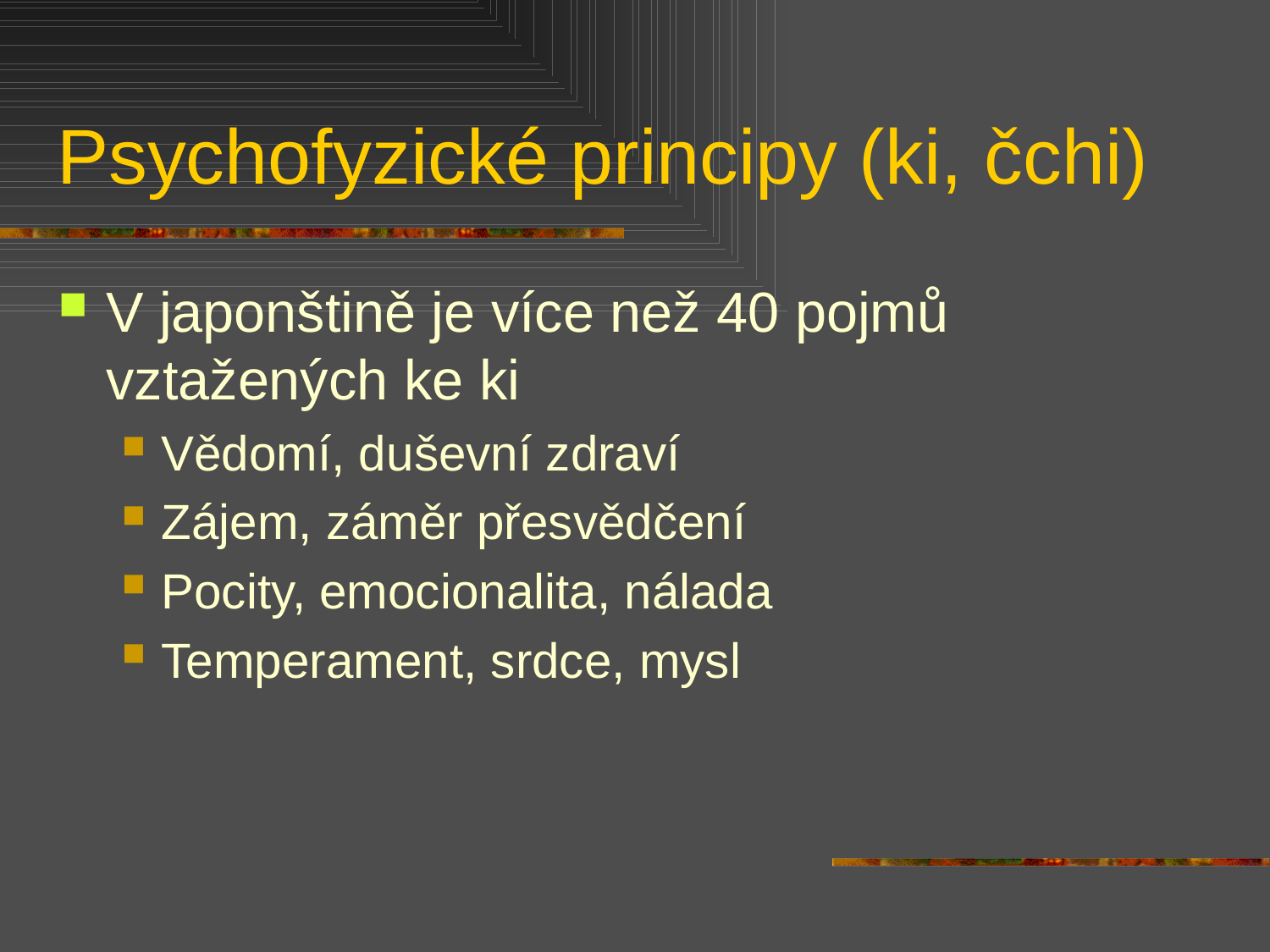

# Psychofyzické principy (ki, čchi)
V japonštině je více než 40 pojmů vztažených ke ki
Vědomí, duševní zdraví
Zájem, záměr přesvědčení
Pocity, emocionalita, nálada
Temperament, srdce, mysl